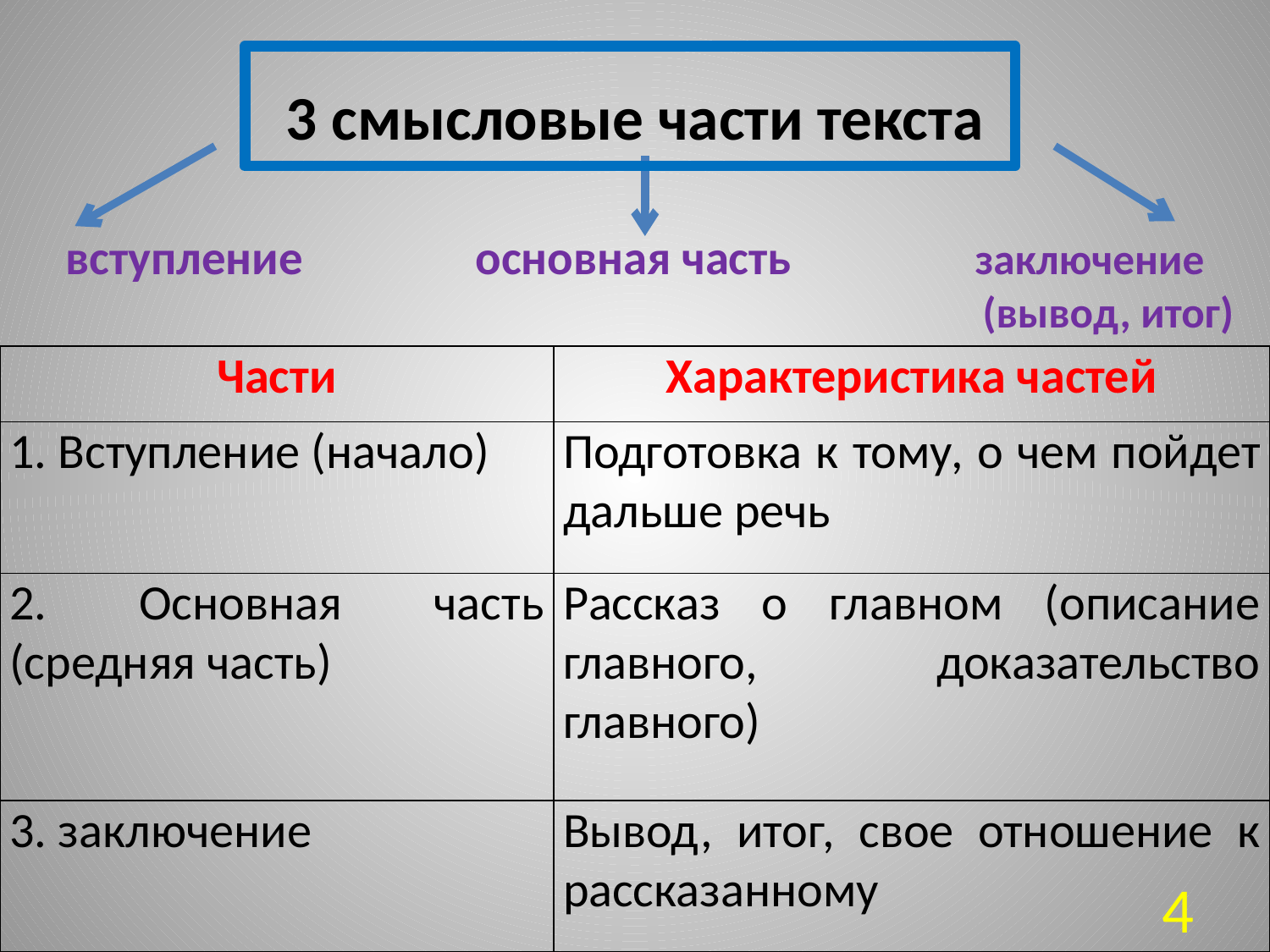

# 3 смысловые части текста вступление                основная часть                 заключение (вывод, итог)

| Части | Характеристика частей |
| --- | --- |
| 1. Вступление (начало) | Подготовка к тому, о чем пойдет дальше речь |
| 2. Основная часть (средняя часть) | Рассказ о главном (описание главного, доказательство главного) |
| 3. заключение | Вывод, итог, свое отношение к рассказанному |

4